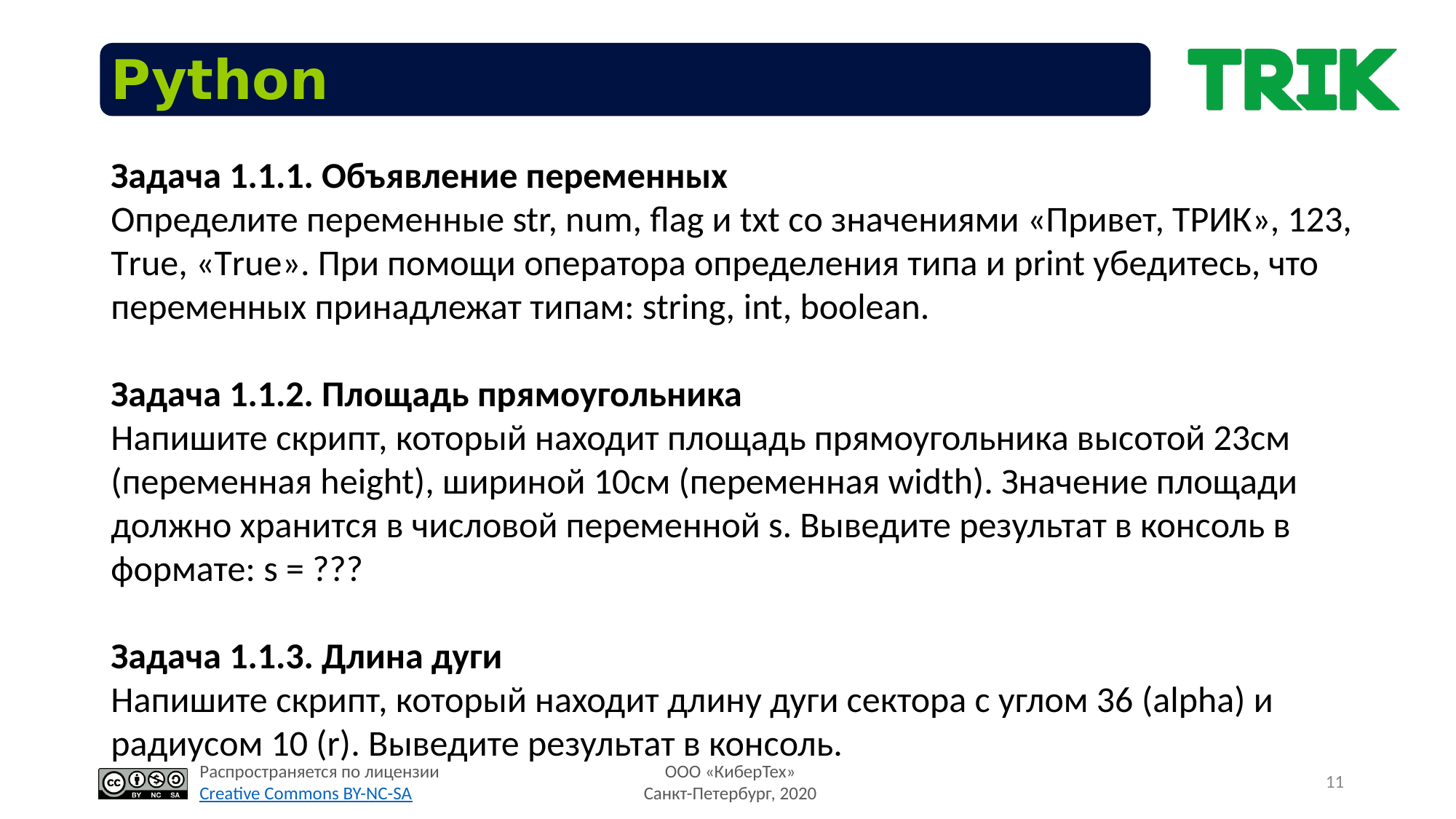

# Python
Задача 1.1.1. Объявление переменных
Определите переменные str, num, flag и txt со значениями «Привет, ТРИК», 123, True, «True». При помощи оператора определения типа и print убедитесь, что переменных принадлежат типам: string, int, boolean.
Задача 1.1.2. Площадь прямоугольника
Напишите скрипт, который находит площадь прямоугольника высотой 23см (переменная height), шириной 10см (переменная width). Значение площади должно хранится в числовой переменной s. Выведите результат в консоль в формате: s = ???
Задача 1.1.3. Длина дуги
Напишите скрипт, который находит длину дуги сектора с углом 36 (alpha) и радиусом 10 (r). Выведите результат в консоль.
11